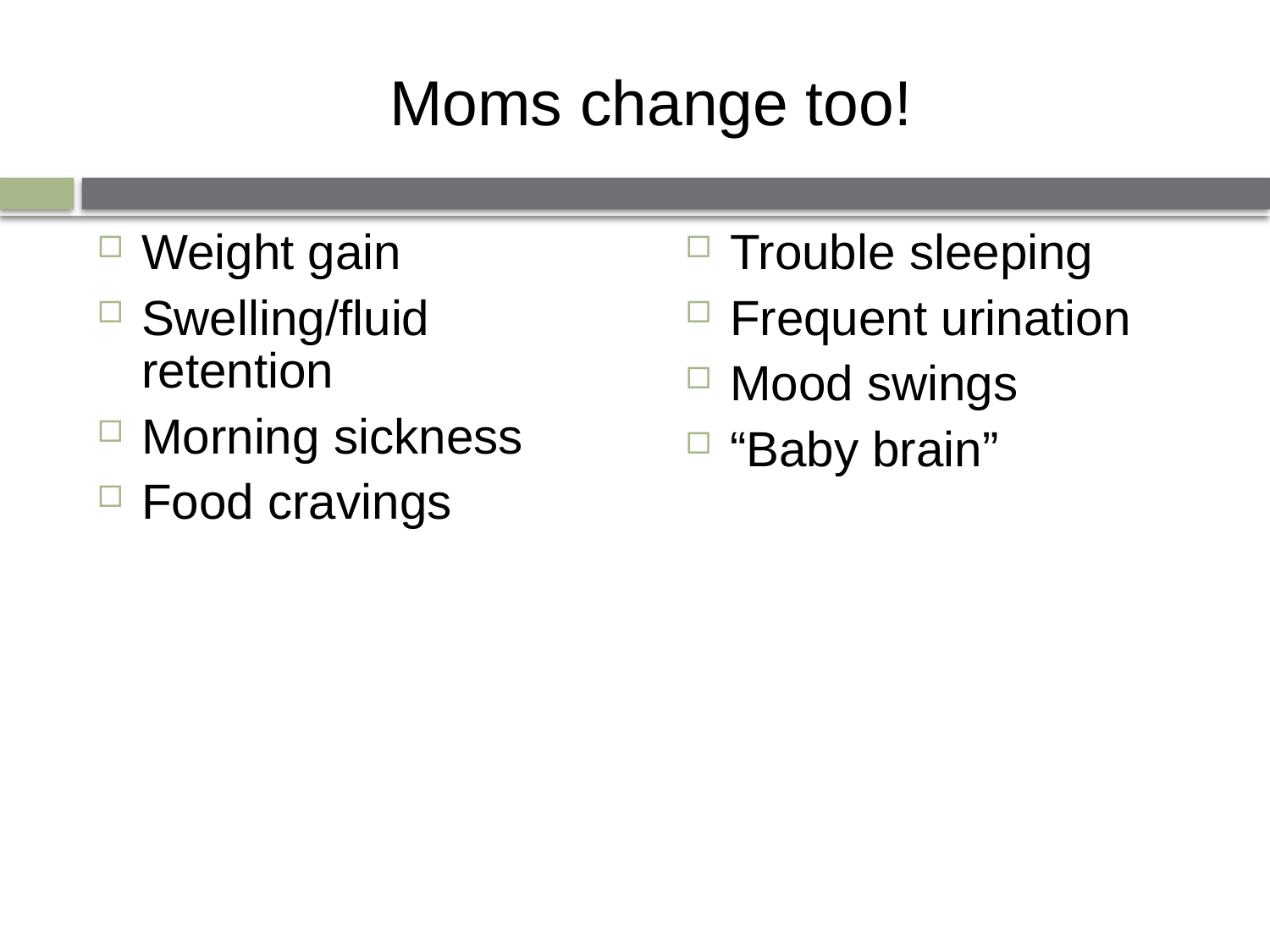

# Moms change too!
Weight gain
Swelling/fluid retention
Morning sickness
Food cravings

Trouble sleeping
Frequent urination
Mood swings
“Baby brain”